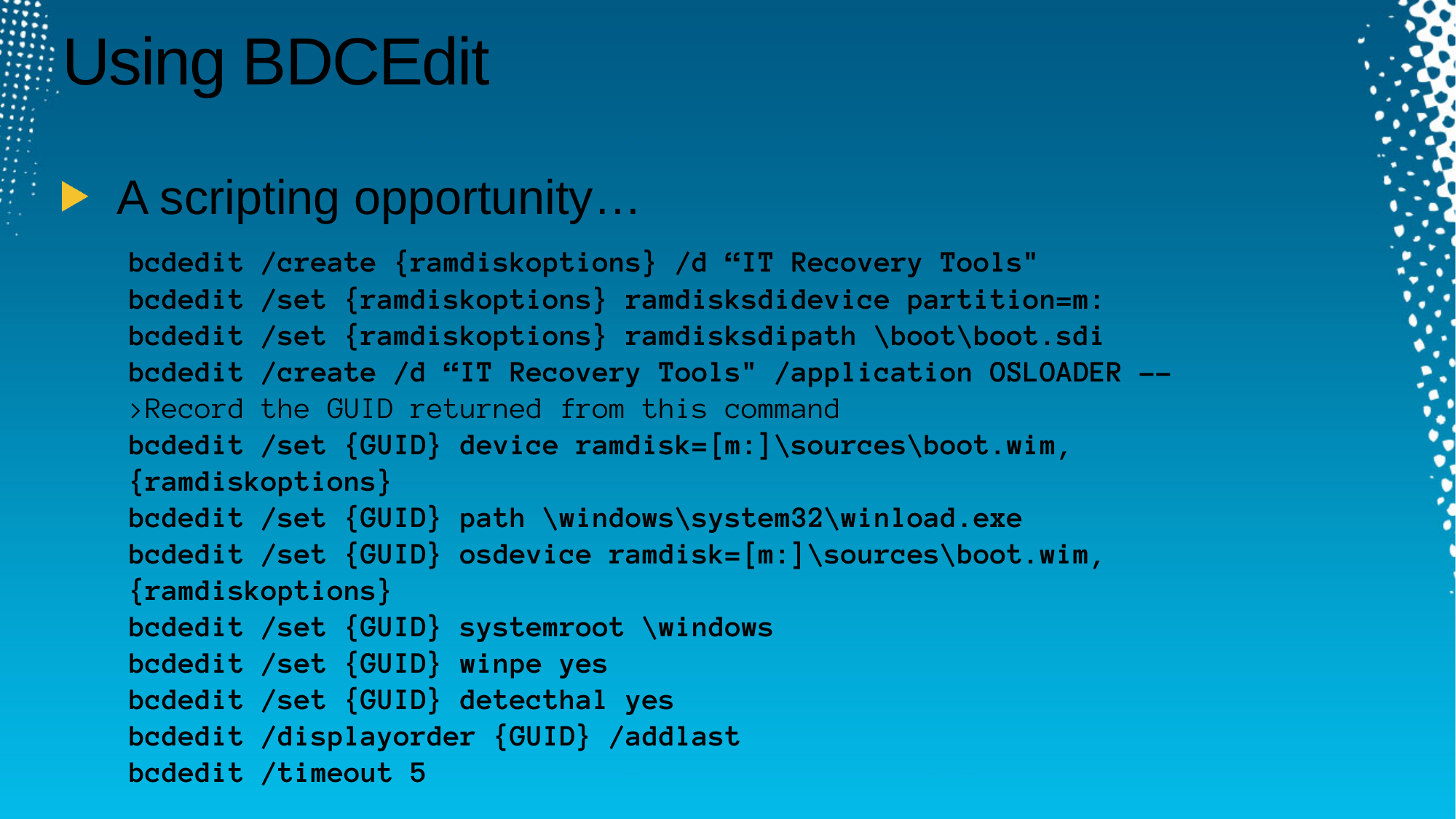

# Using BDCEdit
A scripting opportunity…
bcdedit /create {ramdiskoptions} /d “IT Recovery Tools"
bcdedit /set {ramdiskoptions} ramdisksdidevice partition=m:
bcdedit /set {ramdiskoptions} ramdisksdipath \boot\boot.sdi
bcdedit /create /d “IT Recovery Tools" /application OSLOADER -->Record the GUID returned from this command
bcdedit /set {GUID} device ramdisk=[m:]\sources\boot.wim,{ramdiskoptions}
bcdedit /set {GUID} path \windows\system32\winload.exe
bcdedit /set {GUID} osdevice ramdisk=[m:]\sources\boot.wim,{ramdiskoptions}
bcdedit /set {GUID} systemroot \windows
bcdedit /set {GUID} winpe yes
bcdedit /set {GUID} detecthal yes
bcdedit /displayorder {GUID} /addlast
bcdedit /timeout 5